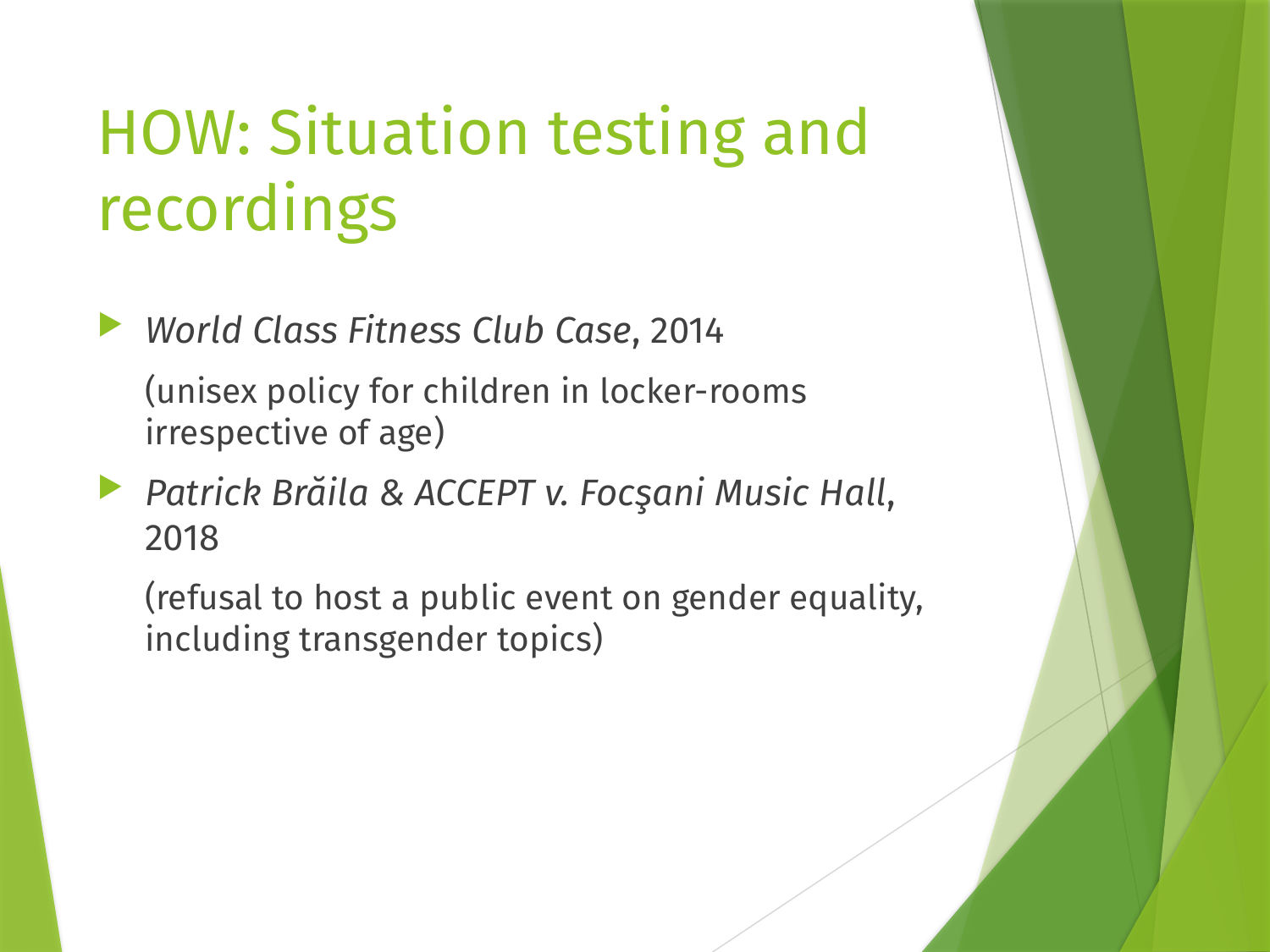

# HOW: Situation testing and recordings
World Class Fitness Club Case, 2014
(unisex policy for children in locker-rooms irrespective of age)
Patrick Brăila & ACCEPT v. Focşani Music Hall, 2018
(refusal to host a public event on gender equality, including transgender topics)